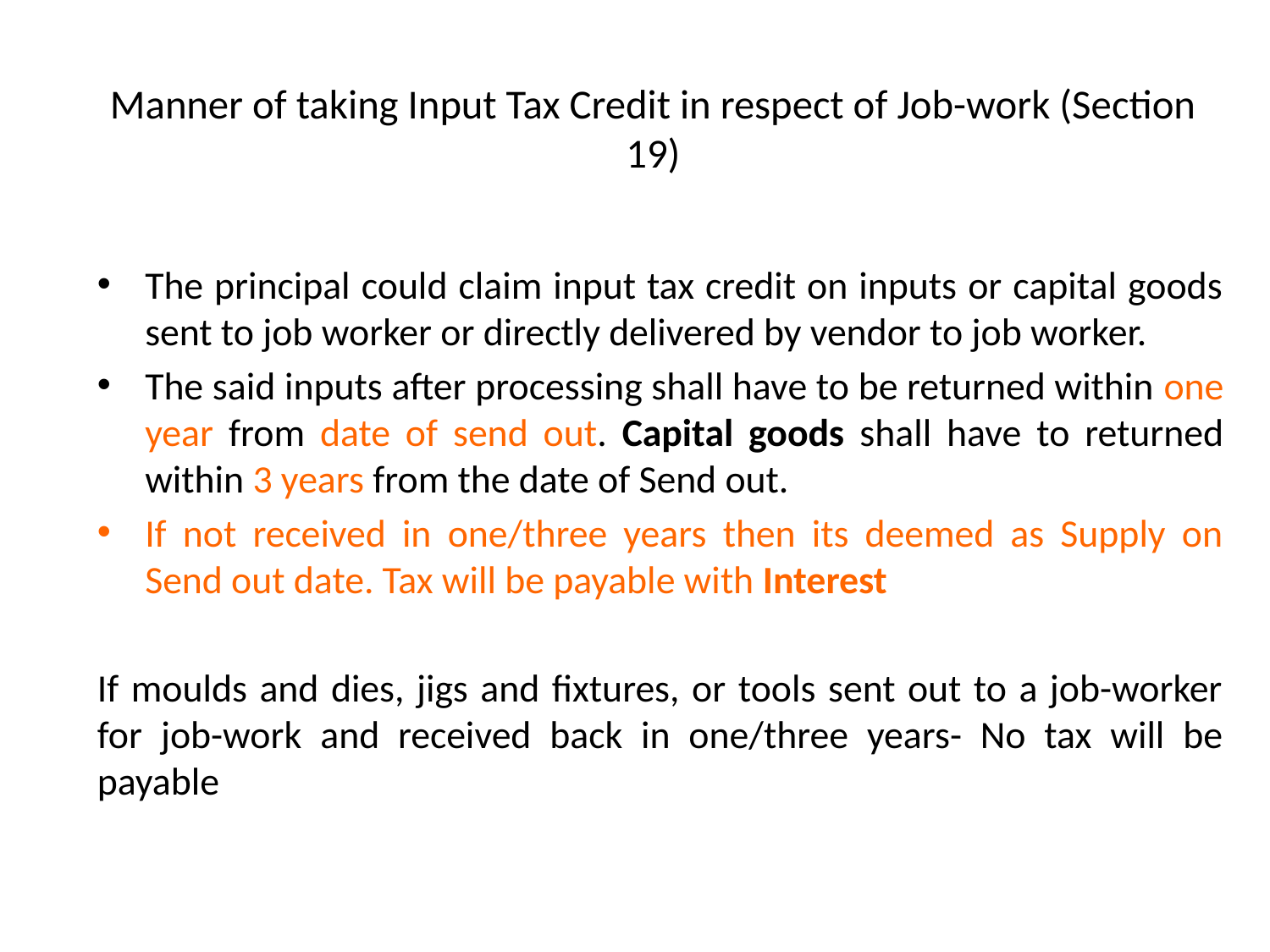

# Manner of taking Input Tax Credit in respect of Job-work (Section 19)
The principal could claim input tax credit on inputs or capital goods sent to job worker or directly delivered by vendor to job worker.
The said inputs after processing shall have to be returned within one year from date of send out. Capital goods shall have to returned within 3 years from the date of Send out.
If not received in one/three years then its deemed as Supply on Send out date. Tax will be payable with Interest

If moulds and dies, jigs and fixtures, or tools sent out to a job-worker for job-work and received back in one/three years- No tax will be payable